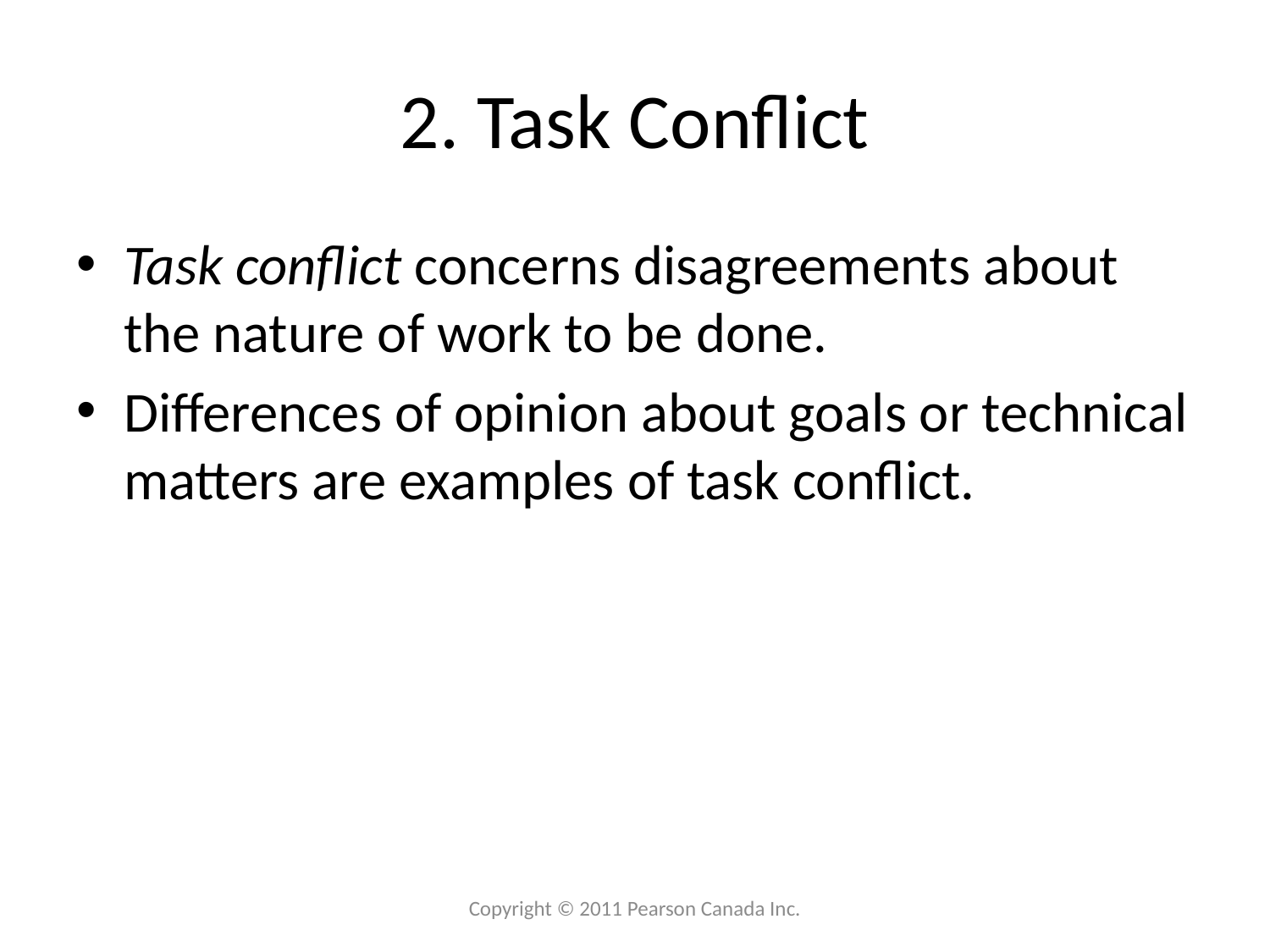

# 2. Task Conflict
Task conflict concerns disagreements about the nature of work to be done.
Differences of opinion about goals or technical matters are examples of task conflict.

Copyright © 2011 Pearson Canada Inc.